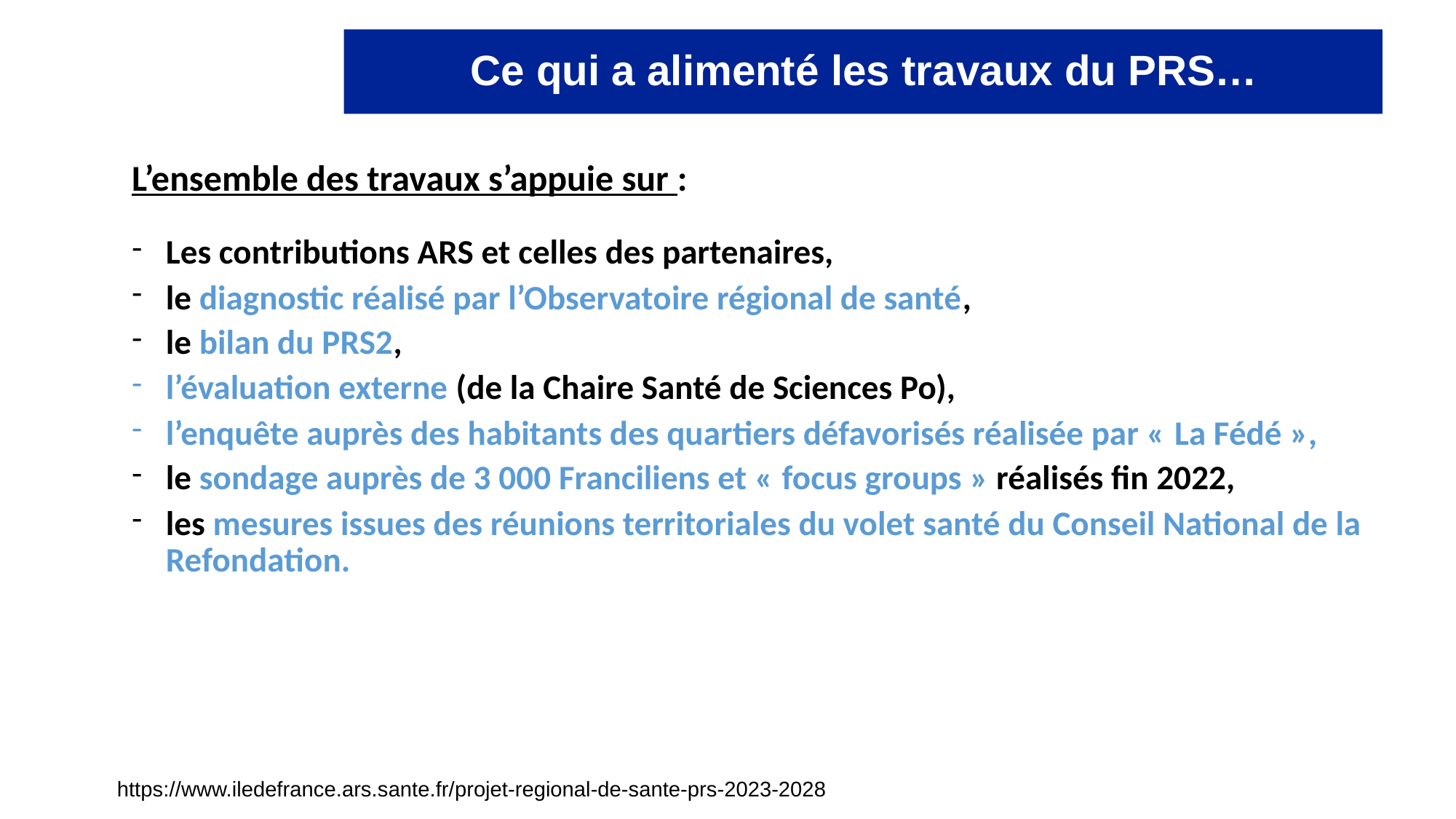

Ce qui a alimenté les travaux du PRS…
L’ensemble des travaux s’appuie sur :

Les contributions ARS et celles des partenaires,
le diagnostic réalisé par l’Observatoire régional de santé,
le bilan du PRS2,
l’évaluation externe (de la Chaire Santé de Sciences Po),
l’enquête auprès des habitants des quartiers défavorisés réalisée par « La Fédé »,
le sondage auprès de 3 000 Franciliens et « focus groups » réalisés fin 2022,
les mesures issues des réunions territoriales du volet santé du Conseil National de la Refondation.

https://www.iledefrance.ars.sante.fr/projet-regional-de-sante-prs-2023-2028